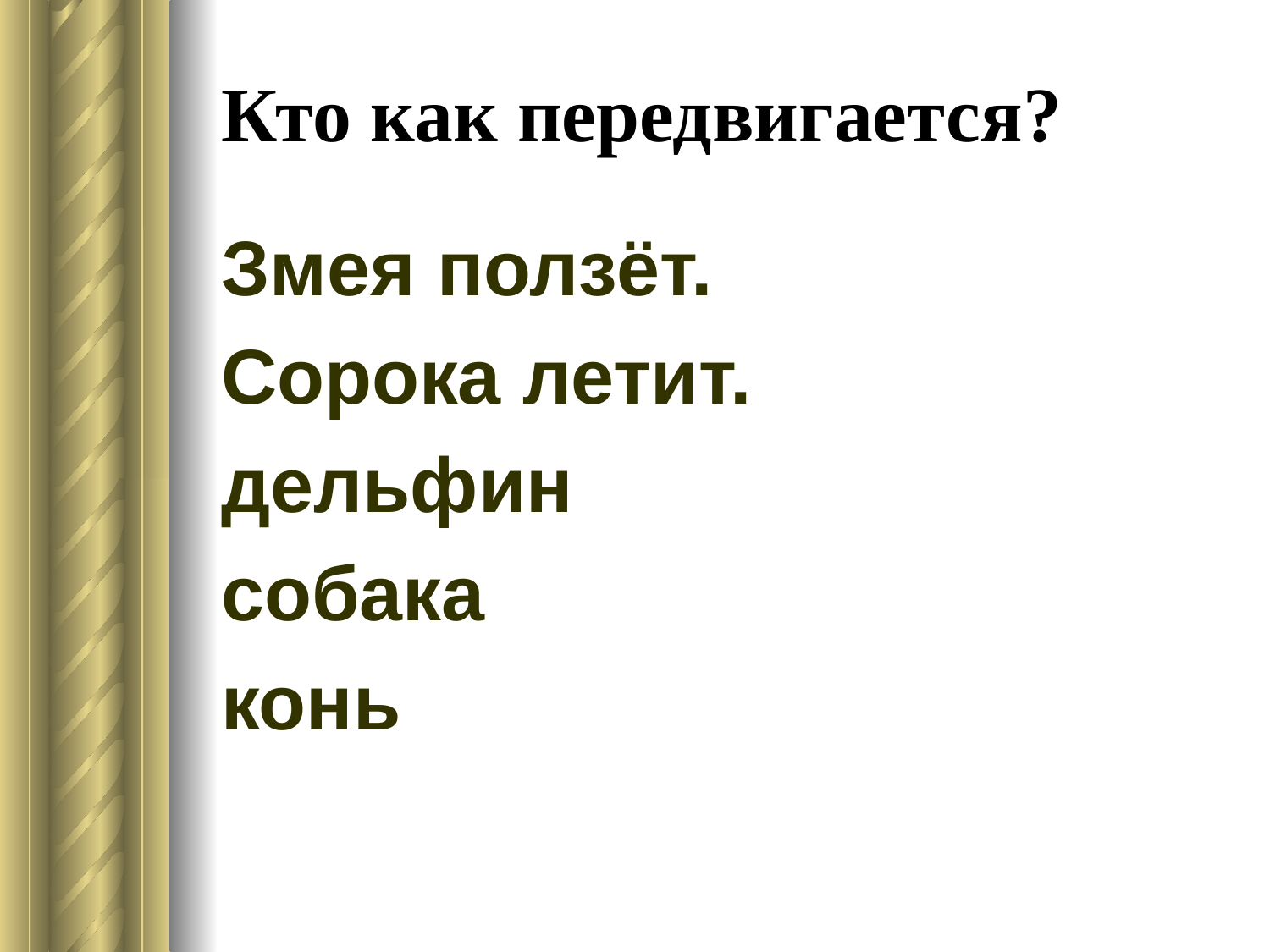

# Кто как передвигается?
Змея ползёт.
Сорока летит.
дельфин
собака
конь